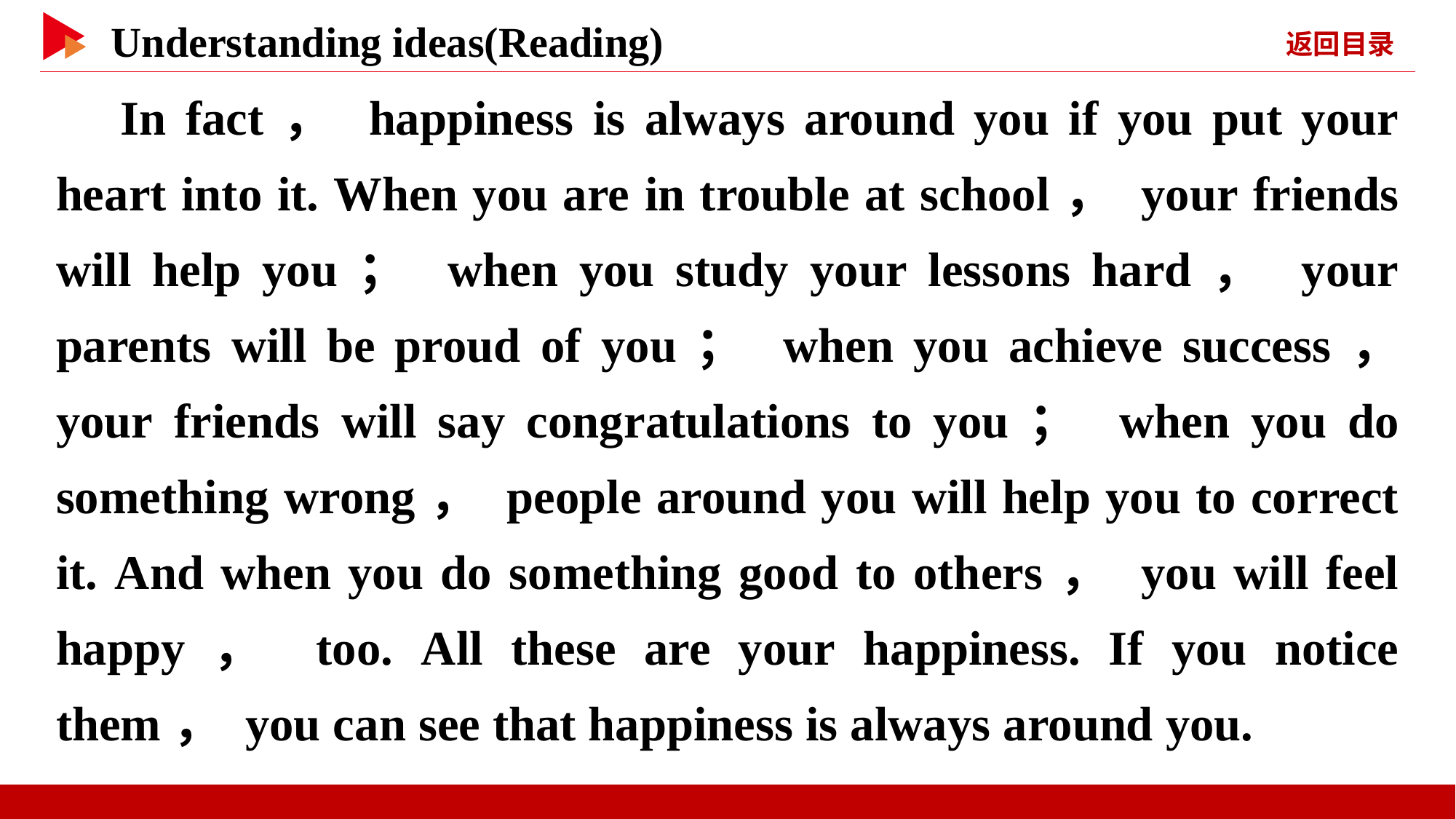

In fact， happiness is always around you if you put your heart into it. When you are in trouble at school， your friends will help you； when you study your lessons hard， your parents will be proud of you； when you achieve success， your friends will say congratulations to you； when you do something wrong， people around you will help you to correct it. And when you do something good to others， you will feel happy， too. All these are your happiness. If you notice them， you can see that happiness is always around you.